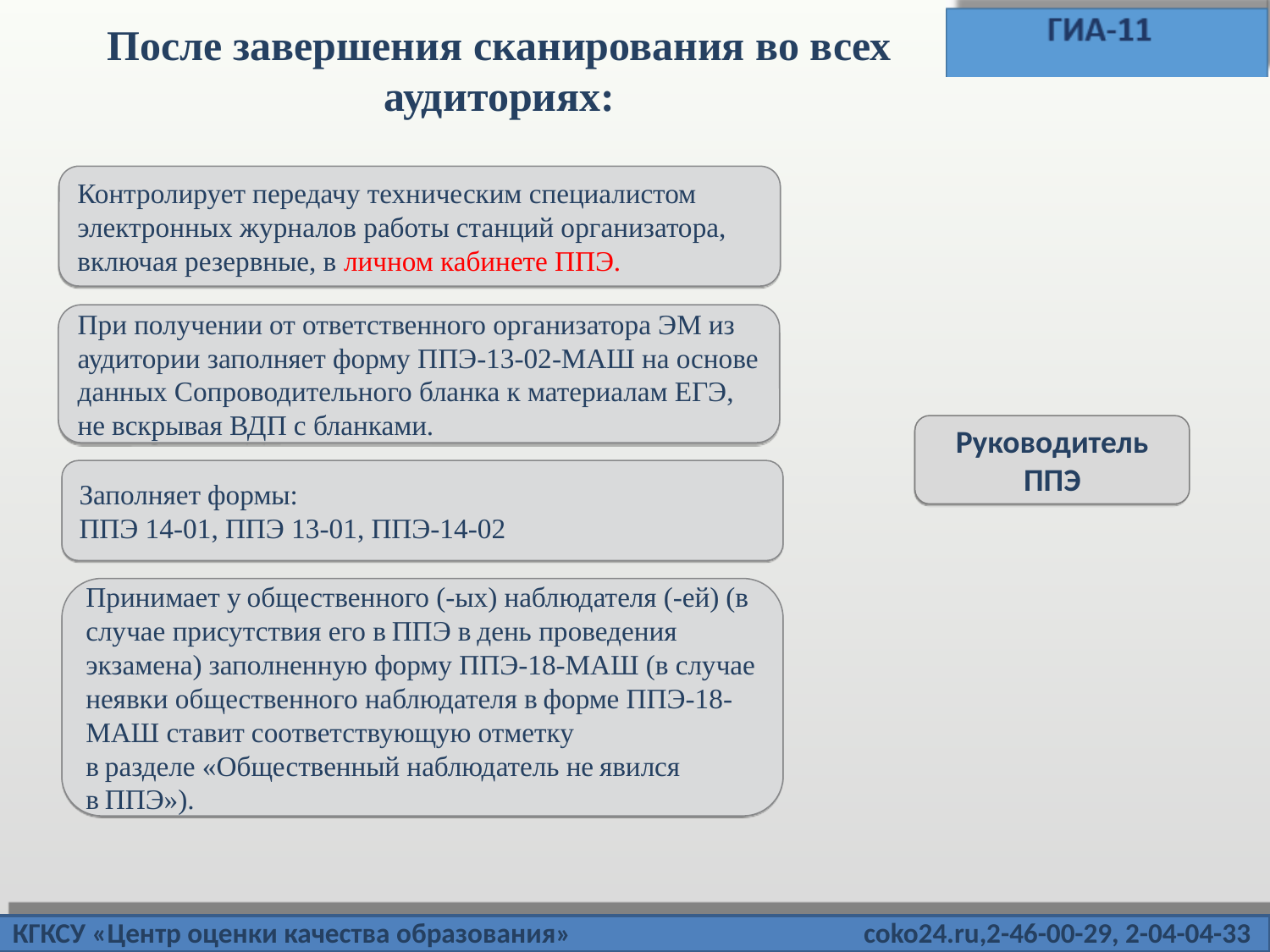

После завершения сканирования во всех аудиториях:
Контролирует передачу техническим специалистом электронных журналов работы станций организатора, включая резервные, в личном кабинете ППЭ.
При получении от ответственного организатора ЭМ из аудитории заполняет форму ППЭ-13-02-МАШ на основе данных Сопроводительного бланка к материалам ЕГЭ, не вскрывая ВДП с бланками.
Руководитель ППЭ
Заполняет формы:
ППЭ 14-01, ППЭ 13-01, ППЭ-14-02

Принимает у общественного (-ых) наблюдателя (-ей) (в случае присутствия его в ППЭ в день проведения экзамена) заполненную форму ППЭ-18-МАШ (в случае неявки общественного наблюдателя в форме ППЭ-18-МАШ ставит соответствующую отметку
в разделе «Общественный наблюдатель не явился в ППЭ»).